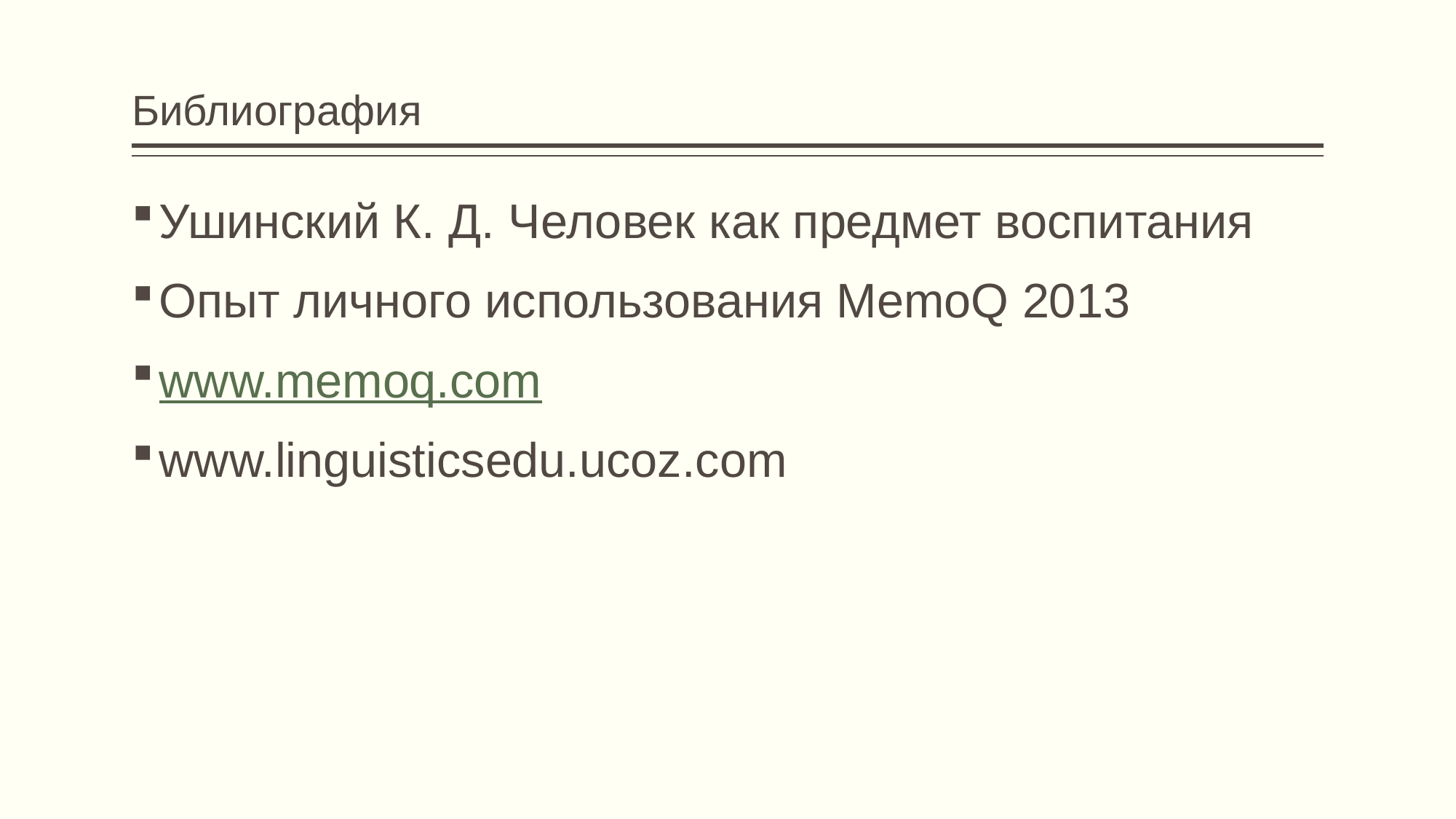

# Библиография
Ушинский К. Д. Человек как предмет воспитания
Опыт личного использования MemoQ 2013
www.memoq.com
www.linguisticsedu.ucoz.com